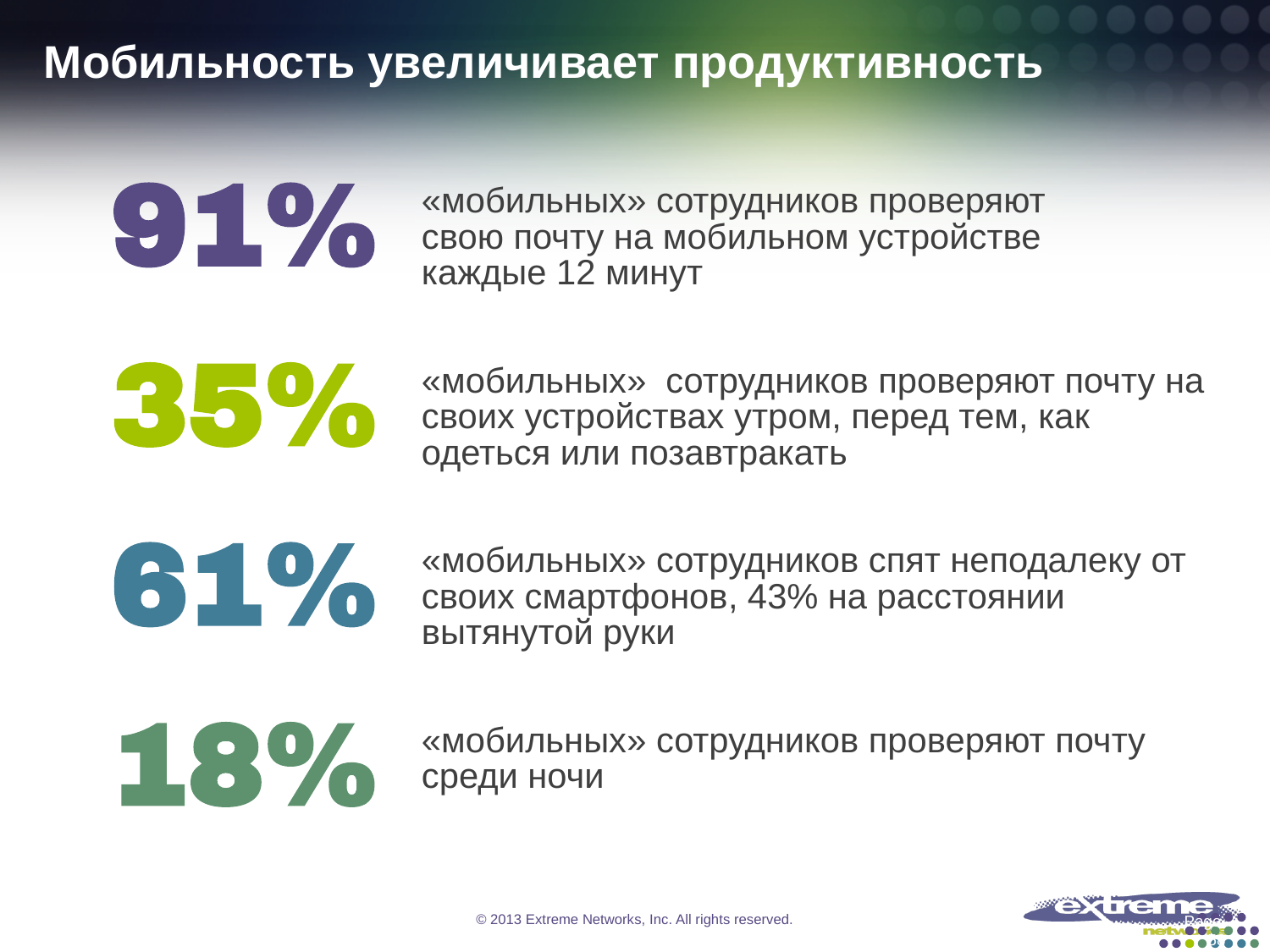

# Мобильность увеличивает продуктивность
91%
«мобильных» сотрудников проверяют свою почту на мобильном устройстве каждые 12 минут
35%
«мобильных»  сотрудников проверяют почту на своих устройствах утром, перед тем, как одеться или позавтракать
61%
«мобильных» сотрудников спят неподалеку от своих смартфонов, 43% на расстоянии вытянутой руки
18%
«мобильных» сотрудников проверяют почту среди ночи
Page 58